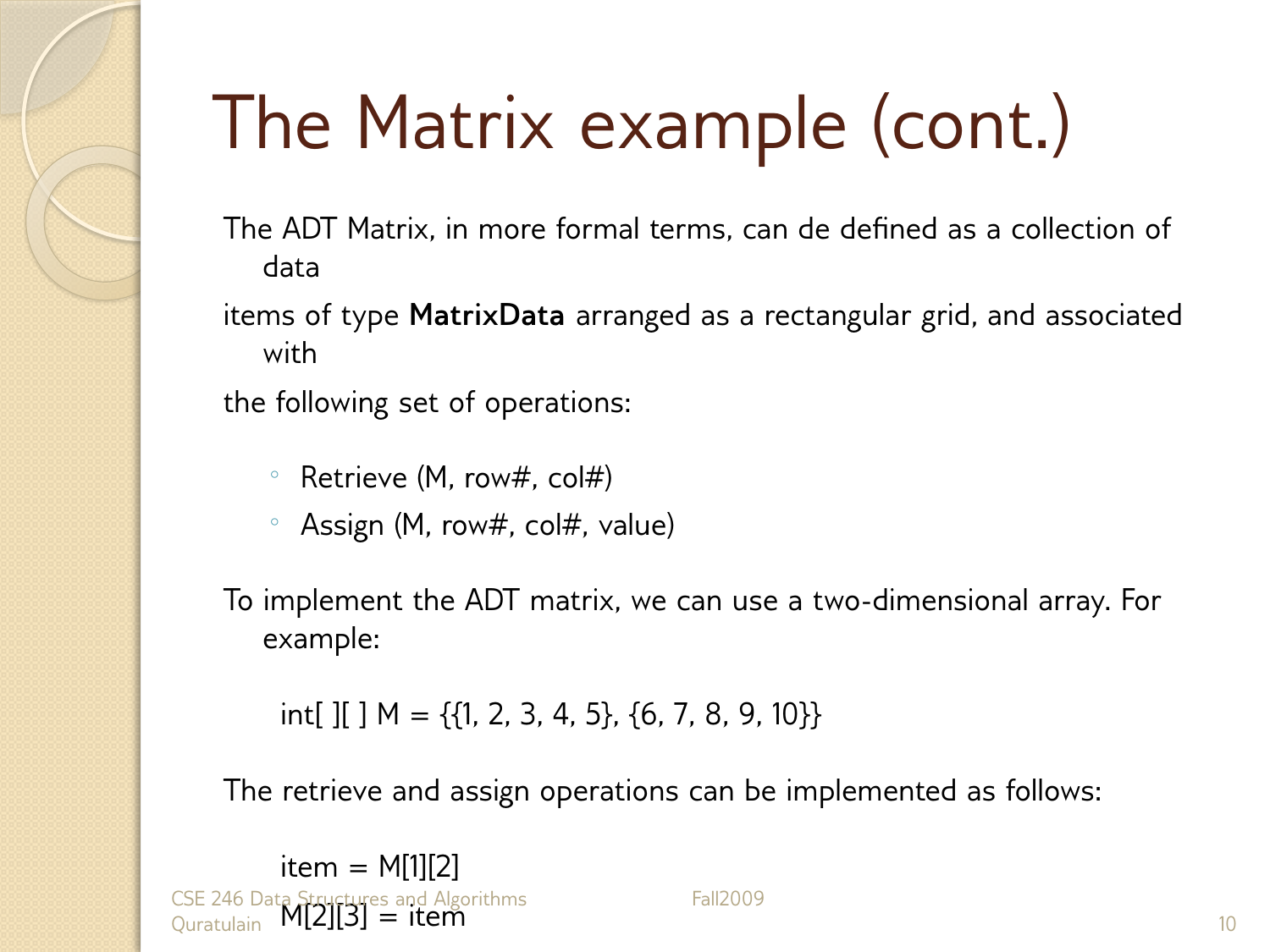

# The Matrix example (cont.)
The ADT Matrix, in more formal terms, can de defined as a collection of data
items of type MatrixData arranged as a rectangular grid, and associated with
the following set of operations:

Retrieve (M, row#, col#)
Assign (M, row#, col#, value)

To implement the ADT matrix, we can use a two-dimensional array. For example:

      int[ ][ ] M = {{1, 2, 3, 4, 5}, {6, 7, 8, 9, 10}}

The retrieve and assign operations can be implemented as follows:

      item = M[1][2]
      M[2][3] = item

CSE 246 Data Structures and Algorithms                          Fall2009                                                         Quratulain
10